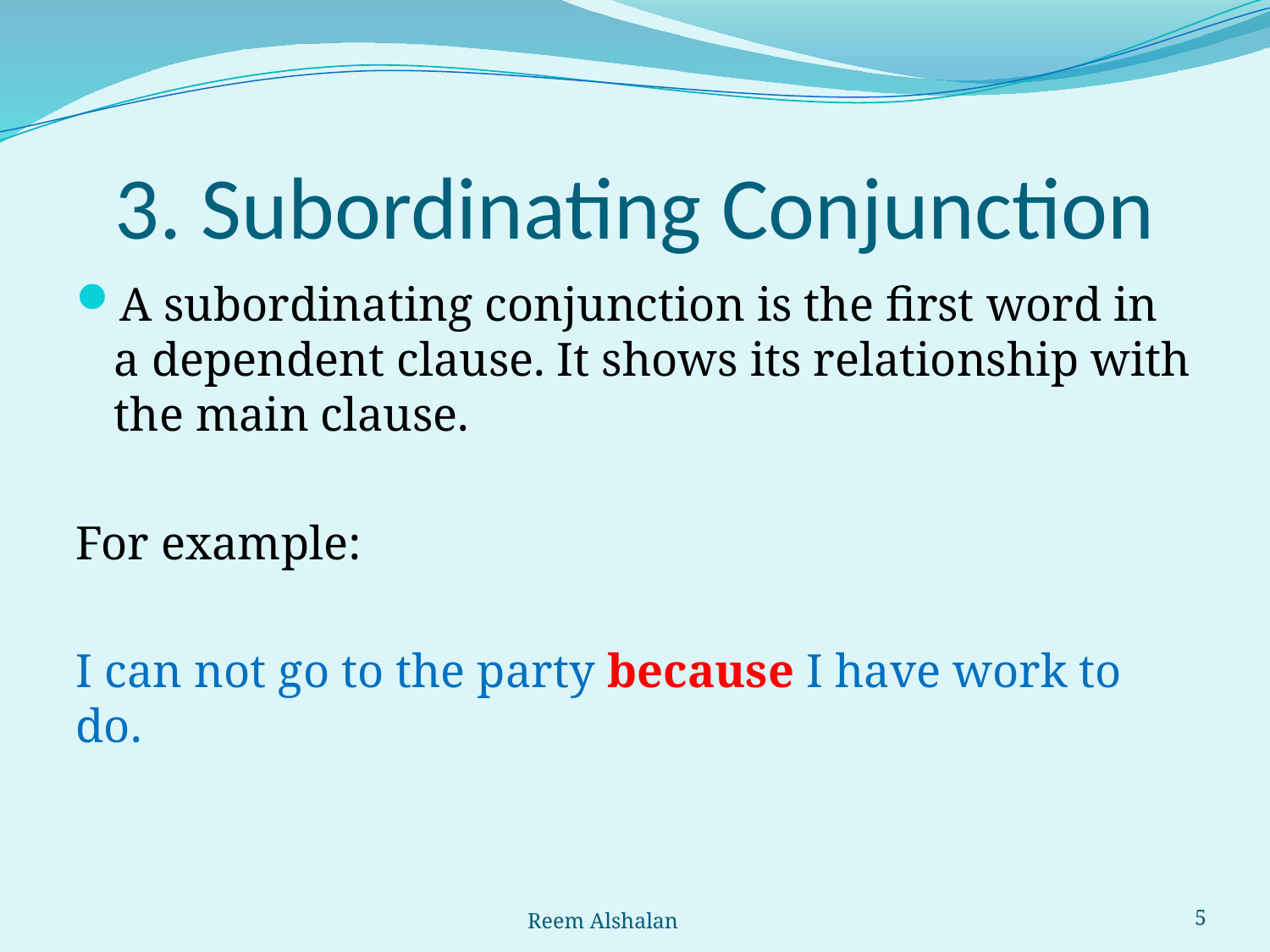

# 3. Subordinating Conjunction
A subordinating conjunction is the first word in a dependent clause. It shows its relationship with the main clause.

For example:

I can not go to the party because I have work to do.

Reem Alshalan
5